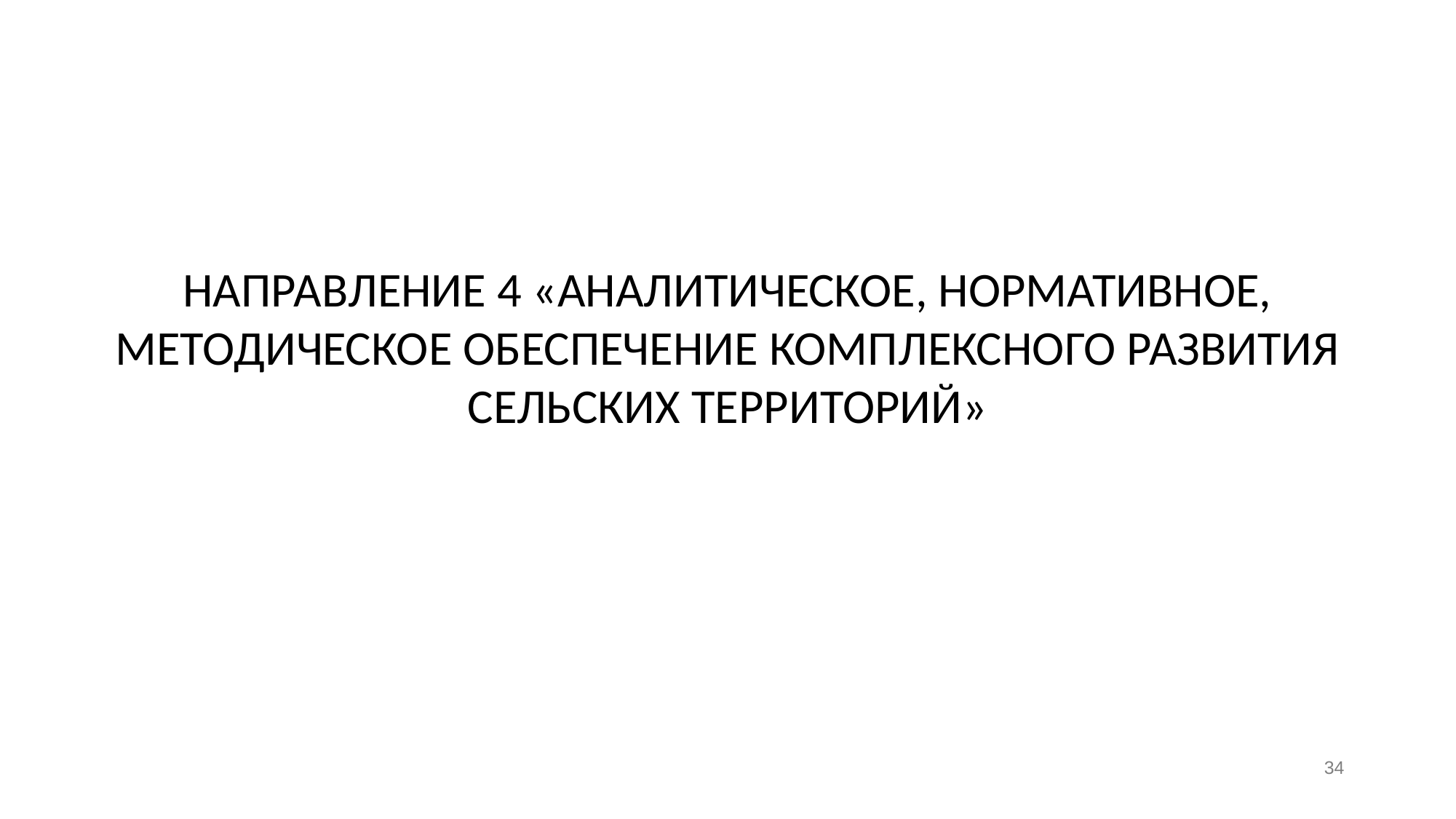

# НАПРАВЛЕНИЕ 4 «АНАЛИТИЧЕСКОЕ, НОРМАТИВНОЕ, МЕТОДИЧЕСКОЕ ОБЕСПЕЧЕНИЕ КОМПЛЕКСНОГО РАЗВИТИЯ СЕЛЬСКИХ ТЕРРИТОРИЙ»
34